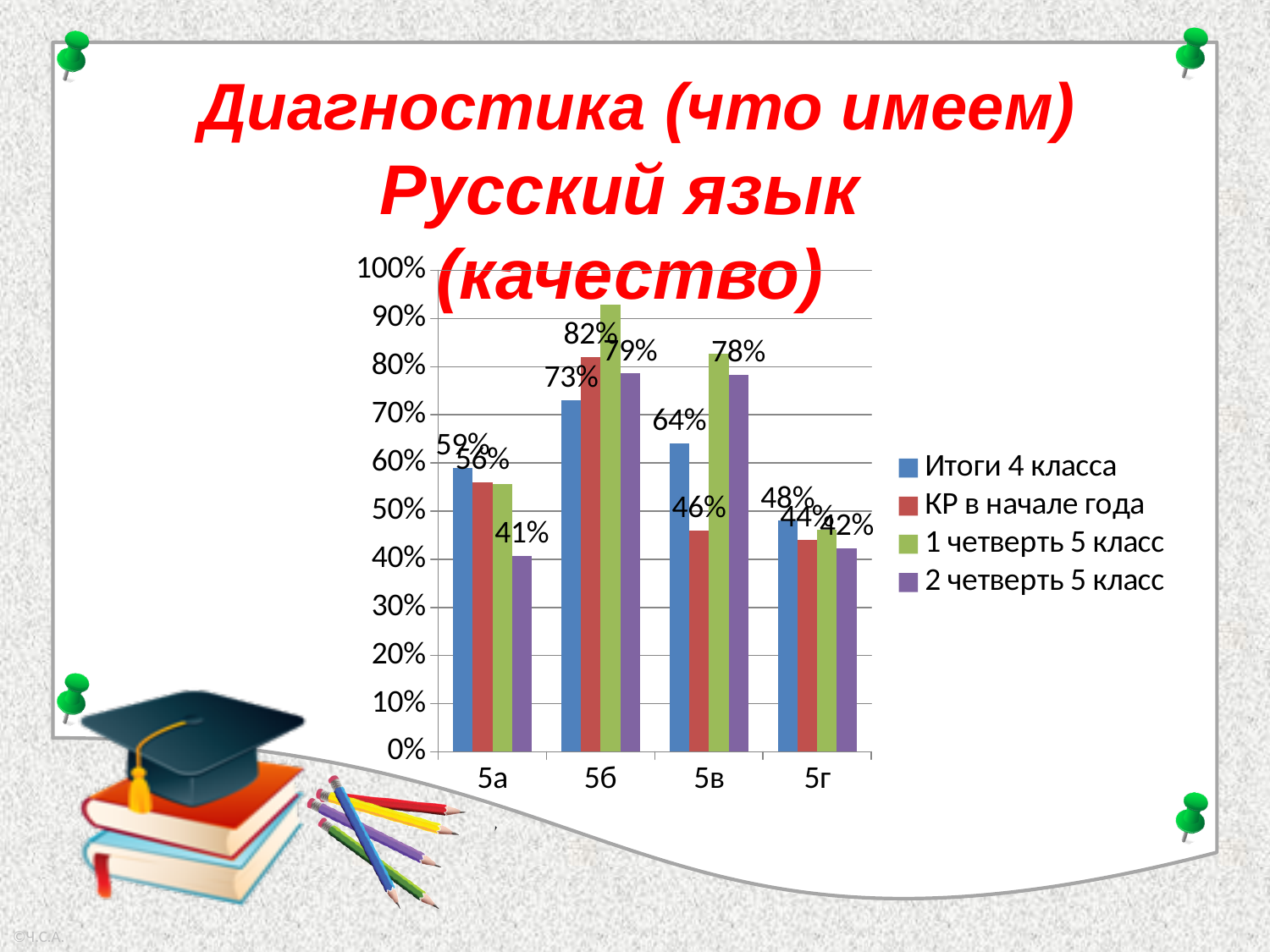

# Диагностика (что имеем)

Русский язык  (качество)

### Chart

| Category | Итоги 4 класса | КР в начале года | 1 четверть 5 класс | 2 четверть 5 класс |
|---|---|---|---|---|
| 5а | 0.59 | 0.56 | 0.5556 | 0.4074 |
| 5б | 0.73 | 0.82 | 0.9286 | 0.786 |
| 5в | 0.64 | 0.46 | 0.826 | 0.783 |
| 5г | 0.48 | 0.44 | 0.4615 | 0.423 |